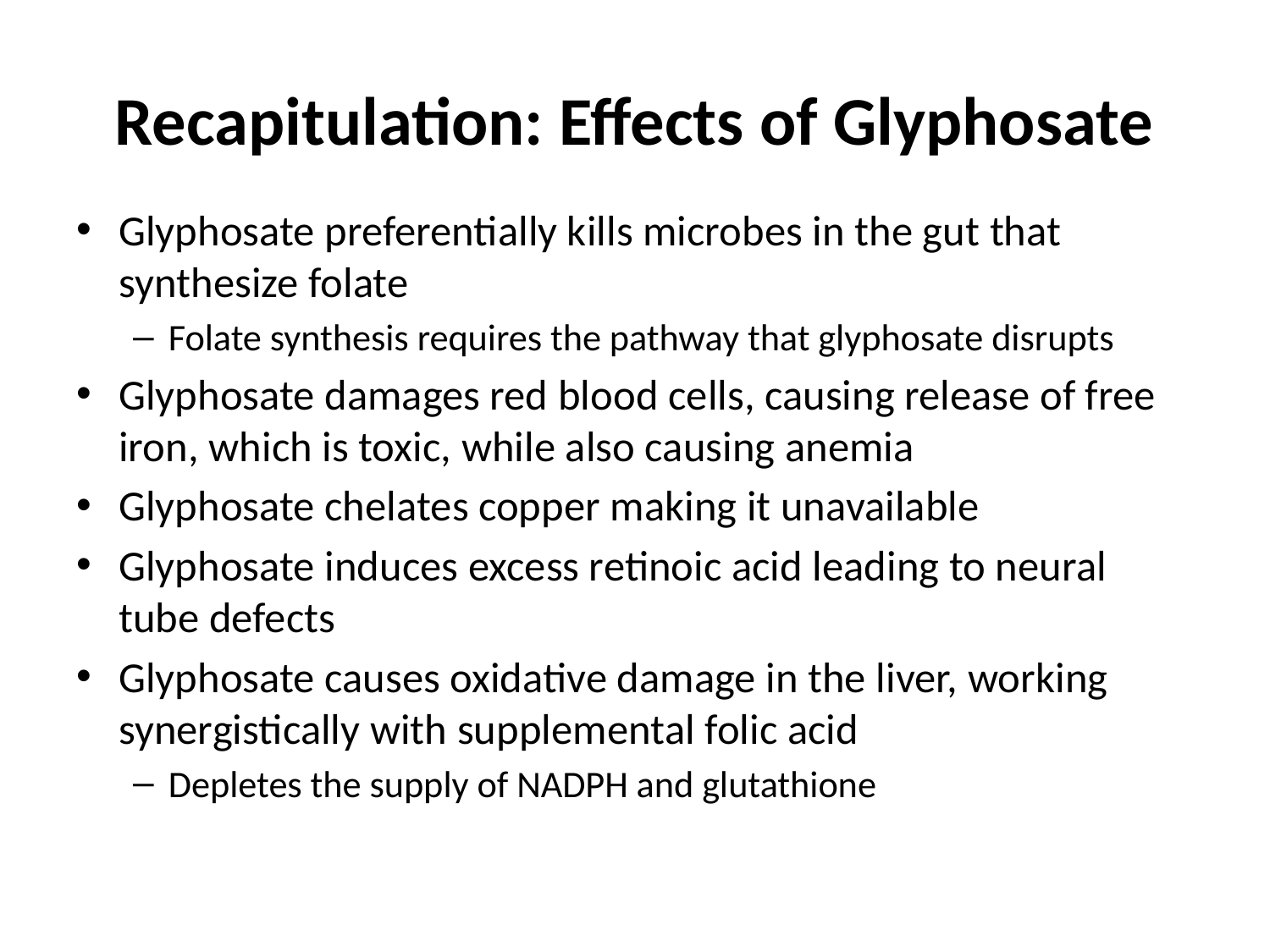

# Recapitulation: Effects of Glyphosate
Glyphosate preferentially kills microbes in the gut that synthesize folate
Folate synthesis requires the pathway that glyphosate disrupts
Glyphosate damages red blood cells, causing release of free iron, which is toxic, while also causing anemia
Glyphosate chelates copper making it unavailable
Glyphosate induces excess retinoic acid leading to neural tube defects
Glyphosate causes oxidative damage in the liver, working synergistically with supplemental folic acid
Depletes the supply of NADPH and glutathione